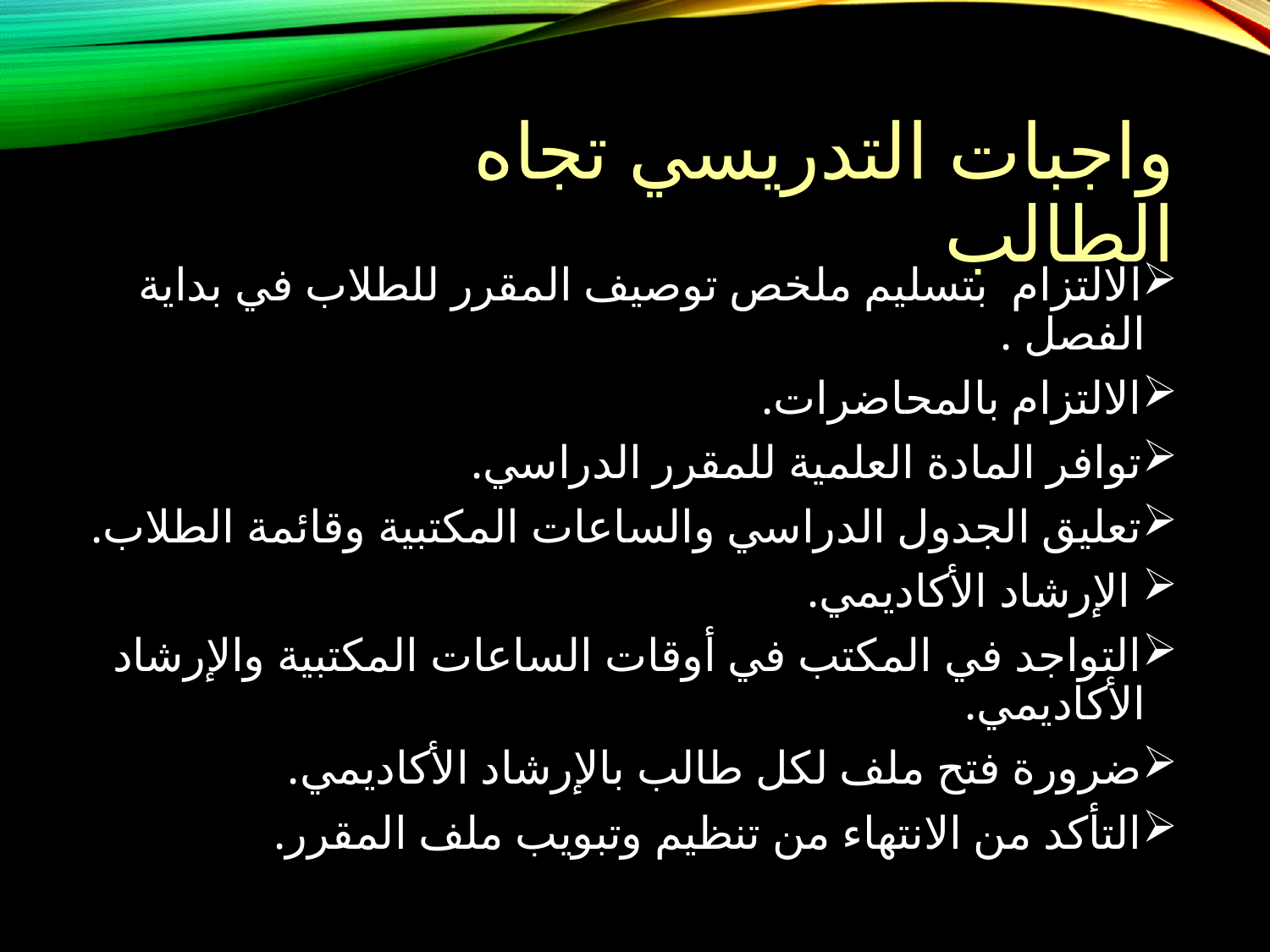

# واجبات التدريسي تجاه الطالب
الالتزام  بتسليم ملخص توصيف المقرر للطلاب في بداية الفصل .
الالتزام بالمحاضرات.
توافر المادة العلمية للمقرر الدراسي.
تعليق الجدول الدراسي والساعات المكتبية وقائمة الطلاب.
 الإرشاد الأكاديمي.
التواجد في المكتب في أوقات الساعات المكتبية والإرشاد الأكاديمي.
ضرورة فتح ملف لكل طالب بالإرشاد الأكاديمي.
التأكد من الانتهاء من تنظيم وتبويب ملف المقرر.